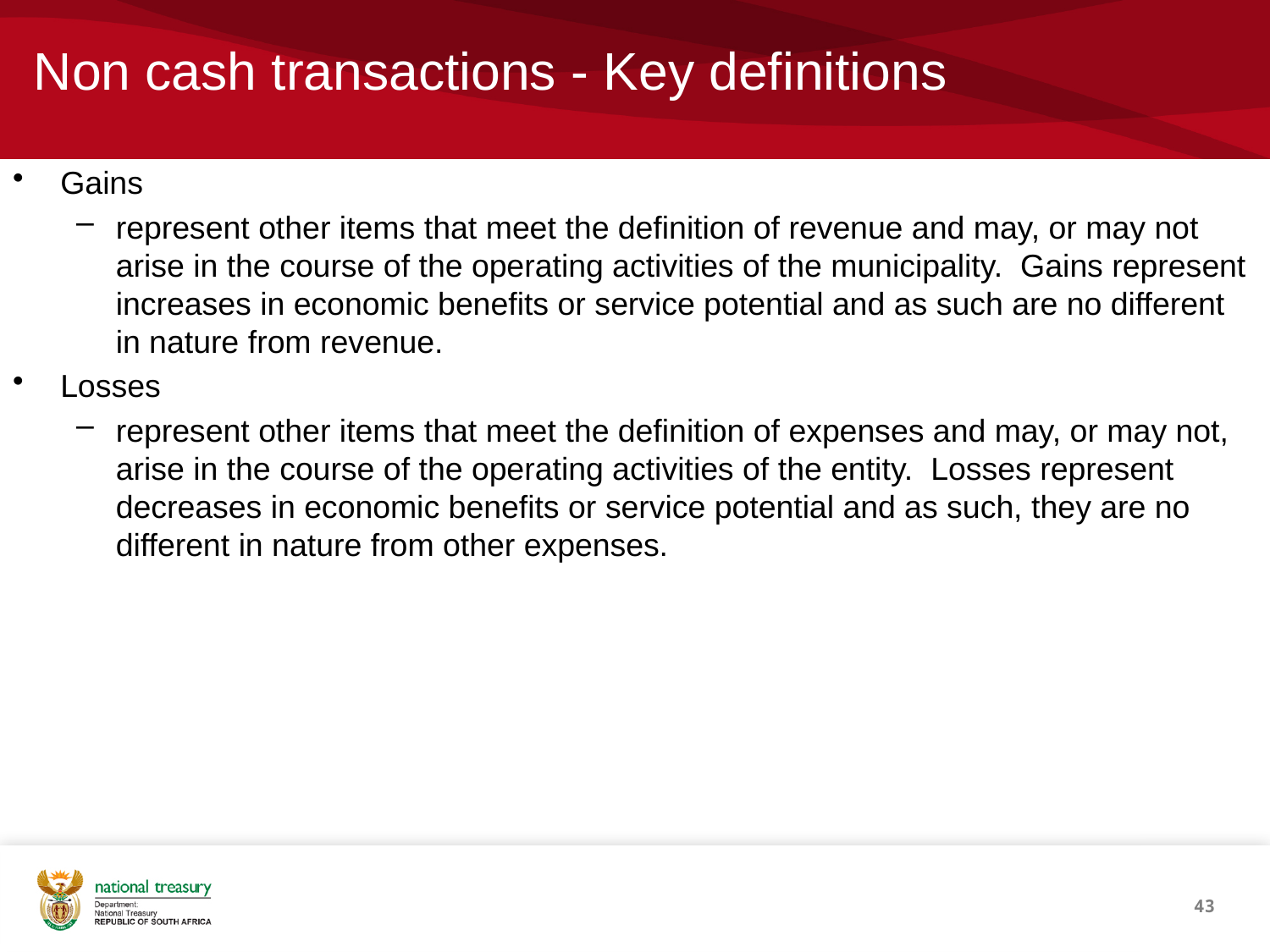

# Non cash transactions - Key definitions
Gains
represent other items that meet the definition of revenue and may, or may not arise in the course of the operating activities of the municipality.  Gains represent increases in economic benefits or service potential and as such are no different in nature from revenue.
Losses
represent other items that meet the definition of expenses and may, or may not, arise in the course of the operating activities of the entity.  Losses represent decreases in economic benefits or service potential and as such, they are no different in nature from other expenses.

43